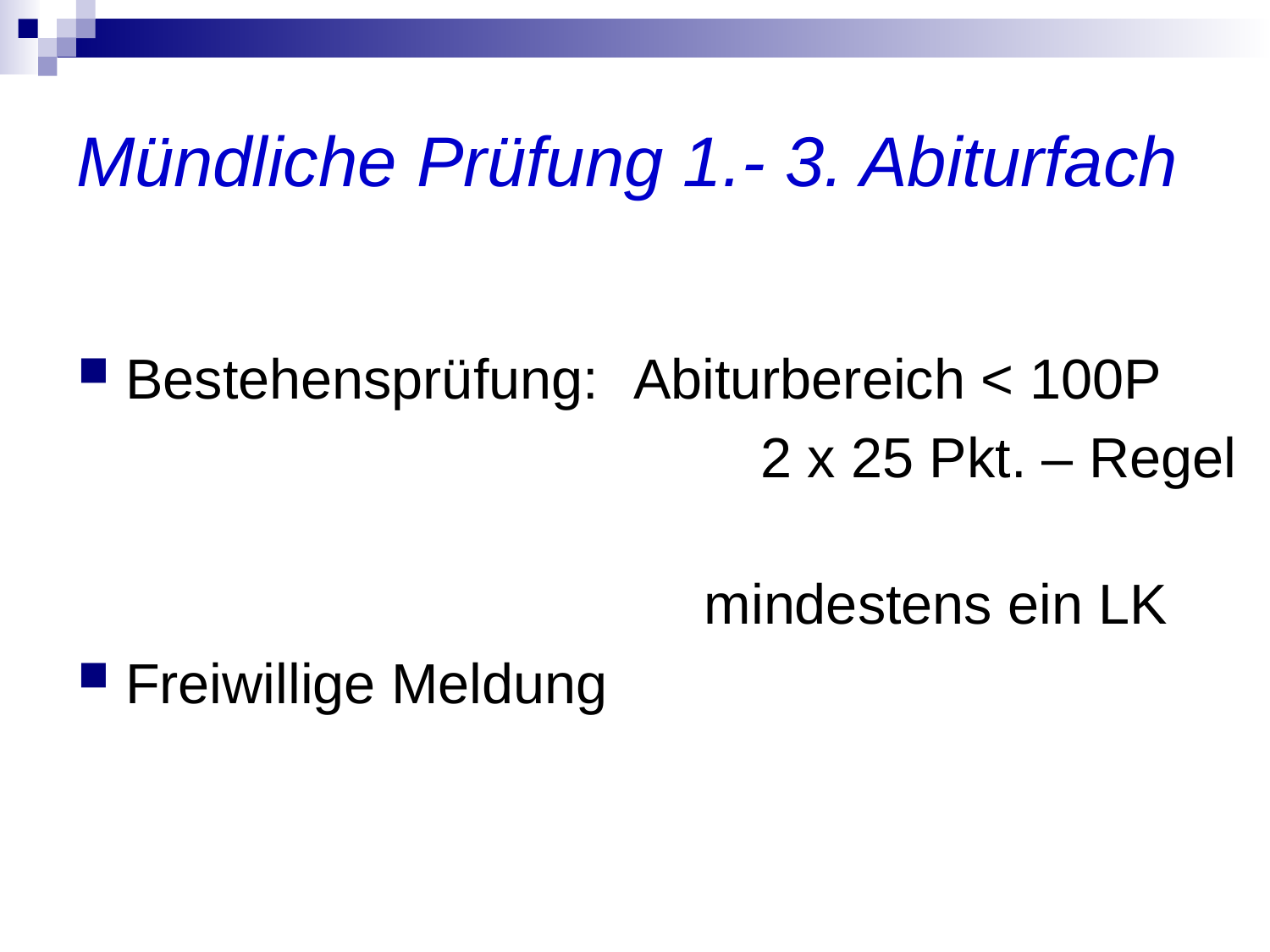

# Mündliche Prüfung 1.- 3. Abiturfach
Bestehensprüfung:	Abiturbereich < 100P
						2 x 25 Pkt. – Regel
                                        mindestens ein LK
Freiwillige Meldung